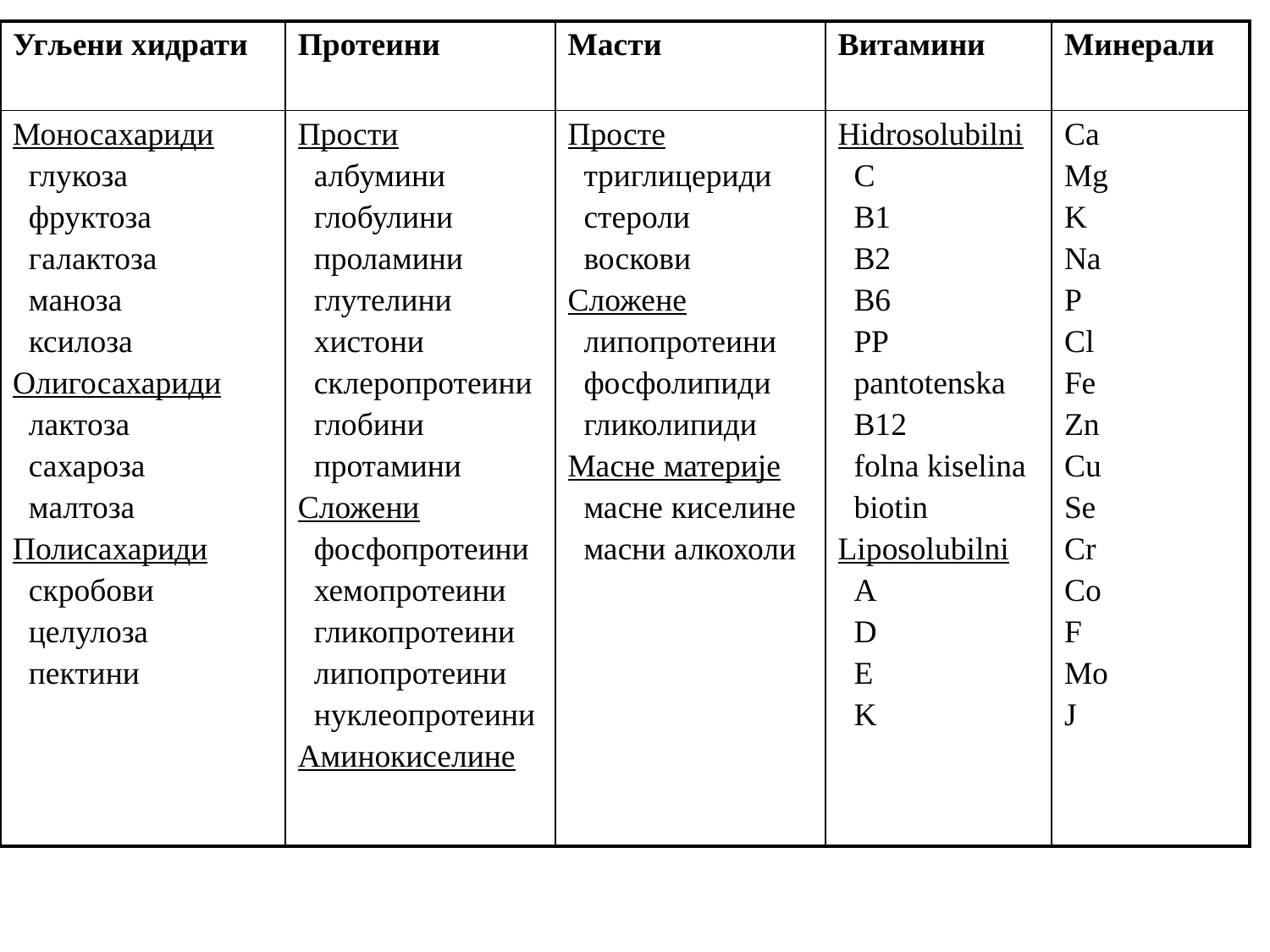

| Угљени хидрати | Протеини | Масти | Витамини | Минерали |
| --- | --- | --- | --- | --- |
| Моносахариди глукоза фруктоза галактоза маноза ксилоза Олигосахариди лактоза сахароза малтоза Полисахариди скробови целулоза пектини | Прости албумини глобулини проламини глутелини хистони склеропротеини глобини протамини Сложени фосфопротеини хемопротеини гликопротеини липопротеини нуклеопротеини Аминокиселине | Просте триглицериди стероли воскови Сложене липопротеини фосфолипиди гликолипиди Масне материје масне киселине масни алкохоли | Hidrosolubilni C B1 B2 B6 PP pantotenska B12 folna kiselina biotin Liposolubilni A D E K | Ca Mg K Na P Cl Fe Zn Cu Se Cr Co F Mo J |